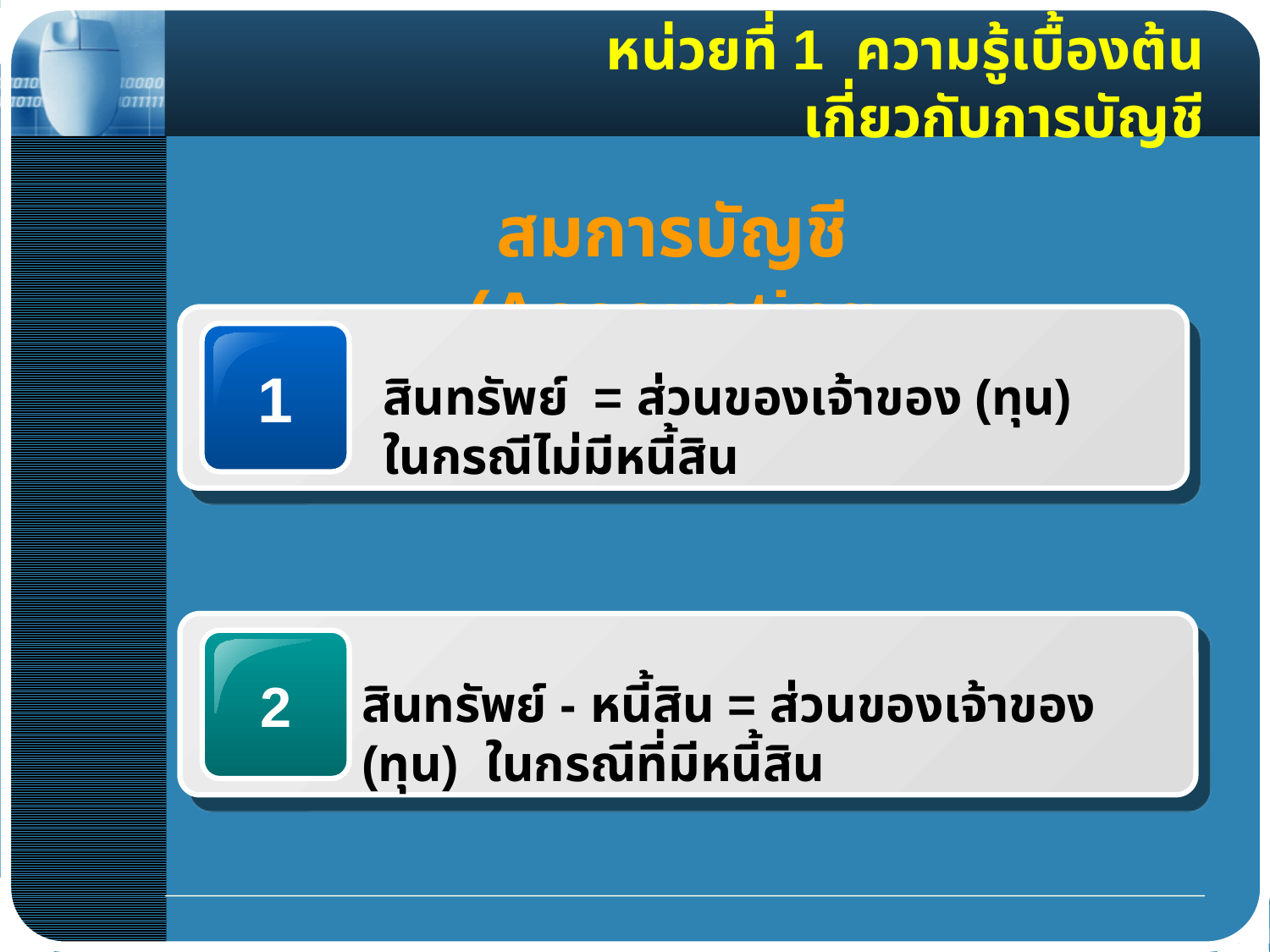

หน่วยที่ 1  ความรู้เบื้องต้นเกี่ยวกับการบัญชี
สมการบัญชี (Accounting Equation)
สิน     11
1

สินทรัพย์  = ส่วนของเจ้าของ (ทุน)  ในกรณีไม่มีหนี้สิน

2

สินทรัพย์ - หนี้สิน = ส่วนของเจ้าของ (ทุน)  ในกรณีที่มีหนี้สิน